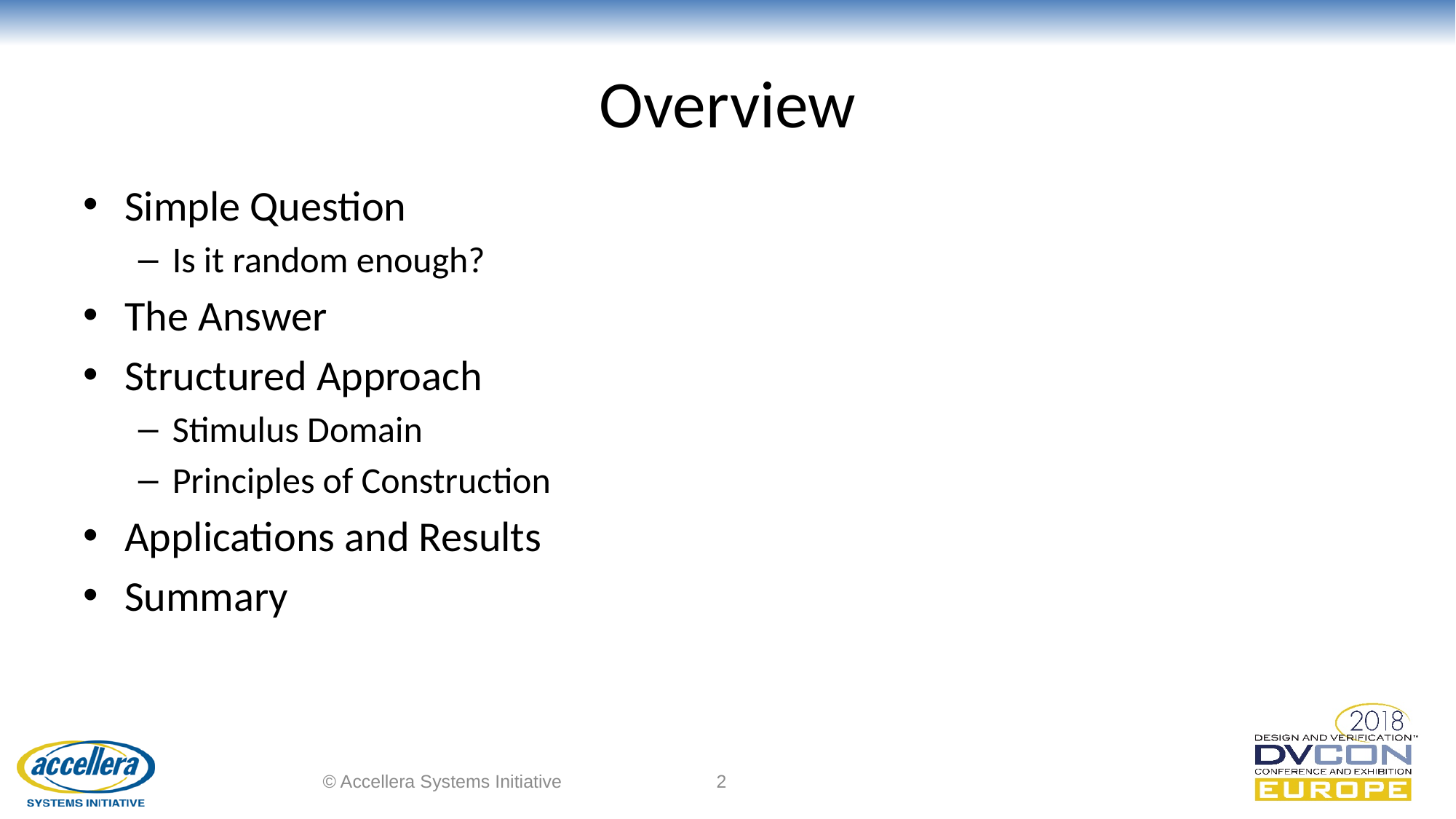

# Overview
Simple Question
Is it random enough?
The Answer
Structured Approach
Stimulus Domain
Principles of Construction
Applications and Results
Summary

© Accellera Systems Initiative
2